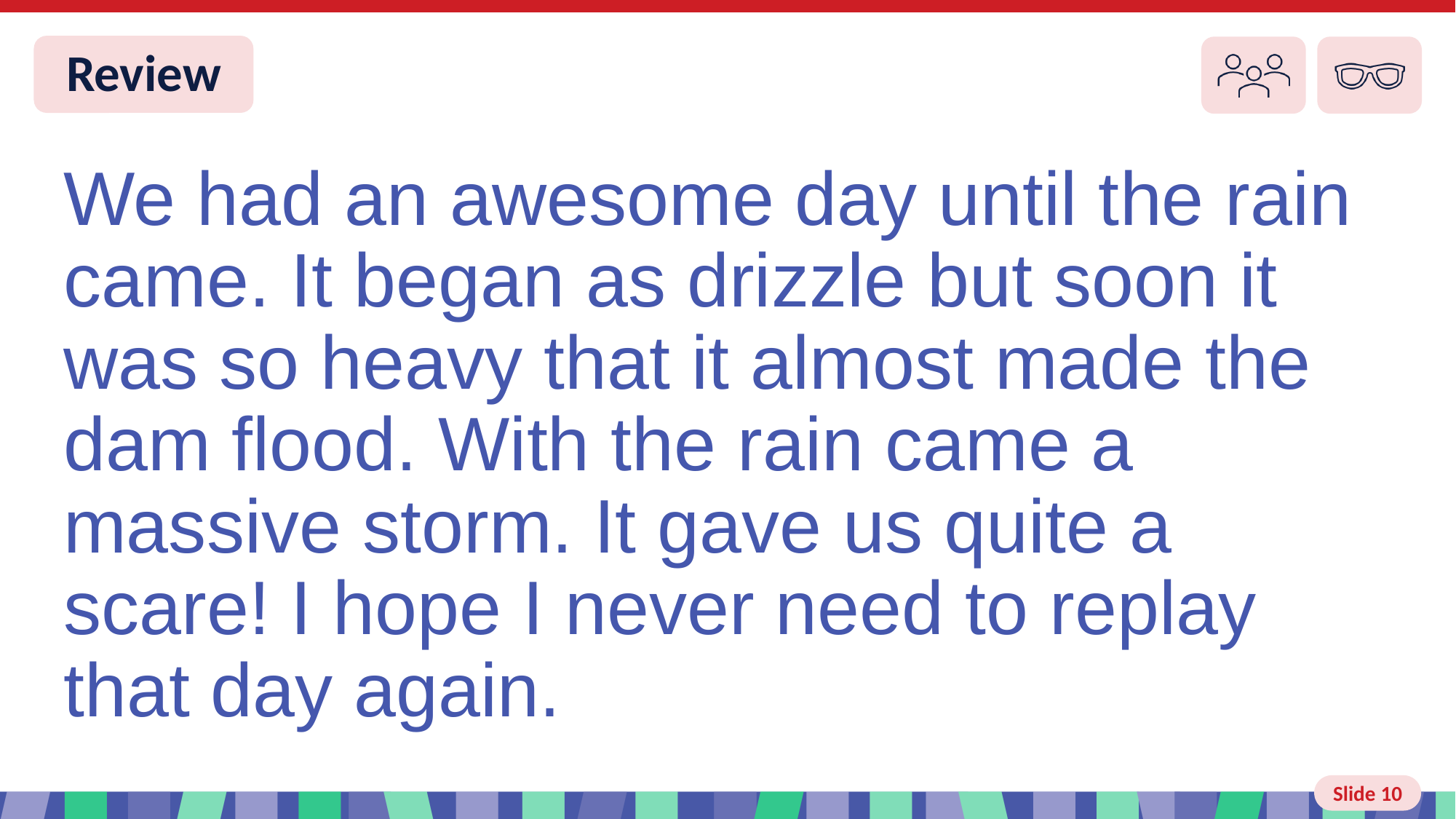

Slide 10 Review You do
We had an awesome day until the rain came. It began as drizzle but soon it was so heavy that it almost made the dam flood. With the rain came a massive storm. It gave us quite a scare! I hope I never need to replay that day again.